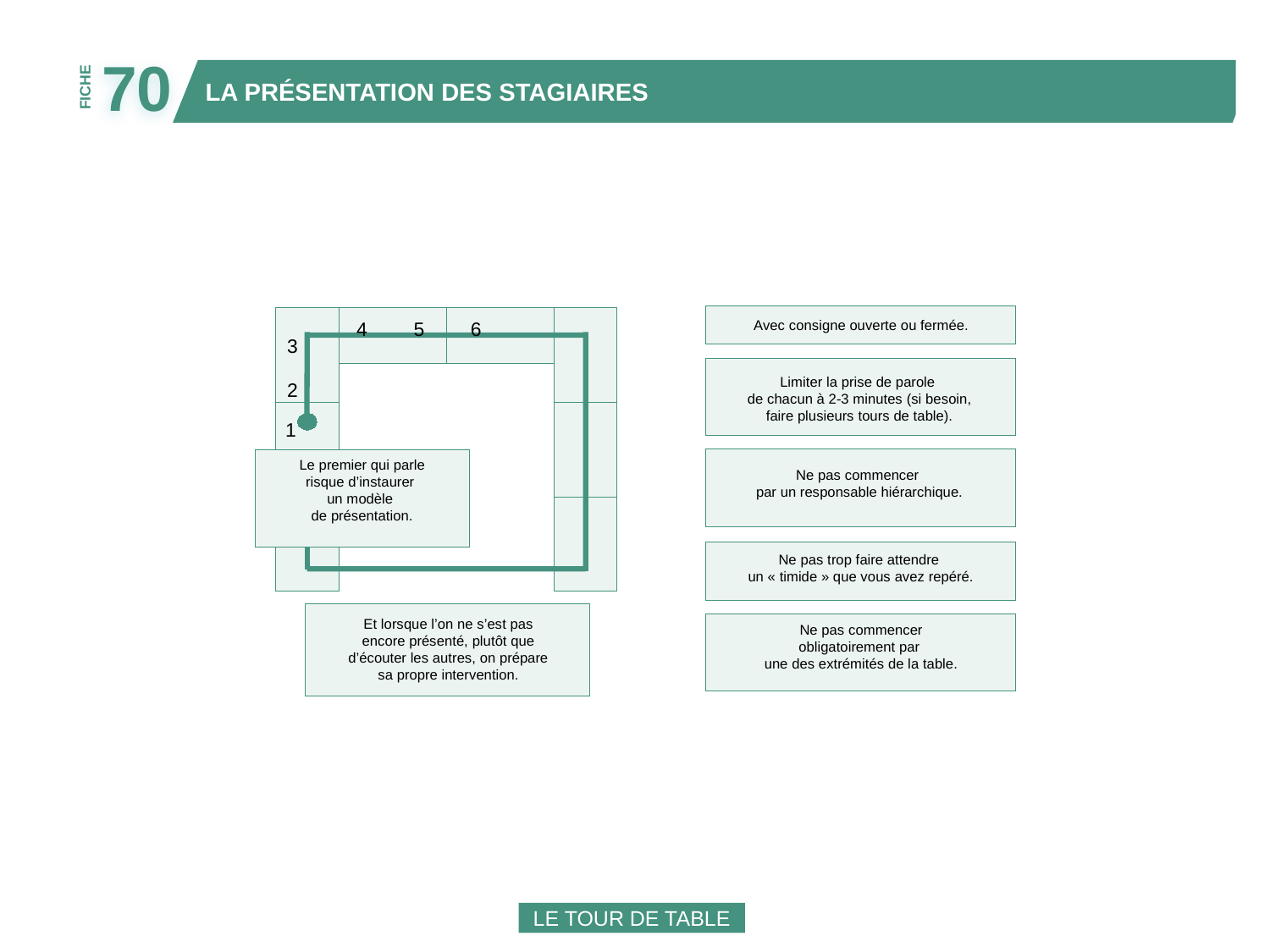

70

LA PRÉSENTATION DES STAGIAIRES
FICHE

Avec consigne ouverte ou fermée.
4
5
6

3

Limiter la prise de parole
de chacun à 2-3 minutes (si besoin,
faire plusieurs tours de table).
2

1

Le premier qui parle
risque d’instaurer
un modèle
de présentation.
Ne pas commencer
par un responsable hiérarchique.

Ne pas trop faire attendre
un « timide » que vous avez repéré.

Et lorsque l’on ne s’est pas
encore présenté, plutôt que
d’écouter les autres, on prépare
sa propre intervention.
Ne pas commencer
obligatoirement par
une des extrémités de la table.
LE TOUR DE TABLE